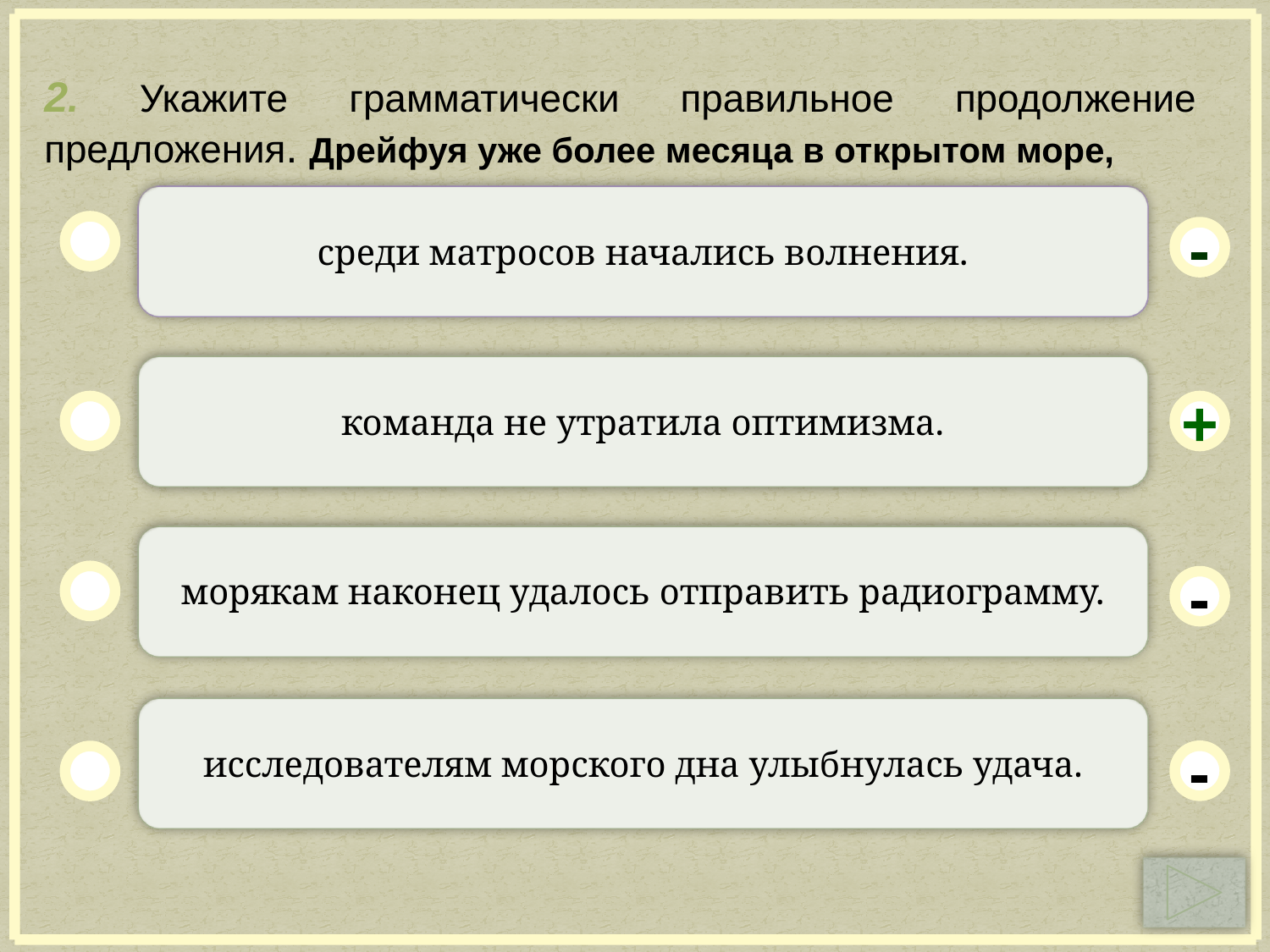

2. Укажите грамматически правильное продолжение предложения. Дрейфуя уже более месяца в открытом море,

среди матросов начались волнения.

-
команда не утратила оптимизма.

+
морякам наконец удалось отправить радиограмму.

-
исследователям морского дна улыбнулась удача.
-